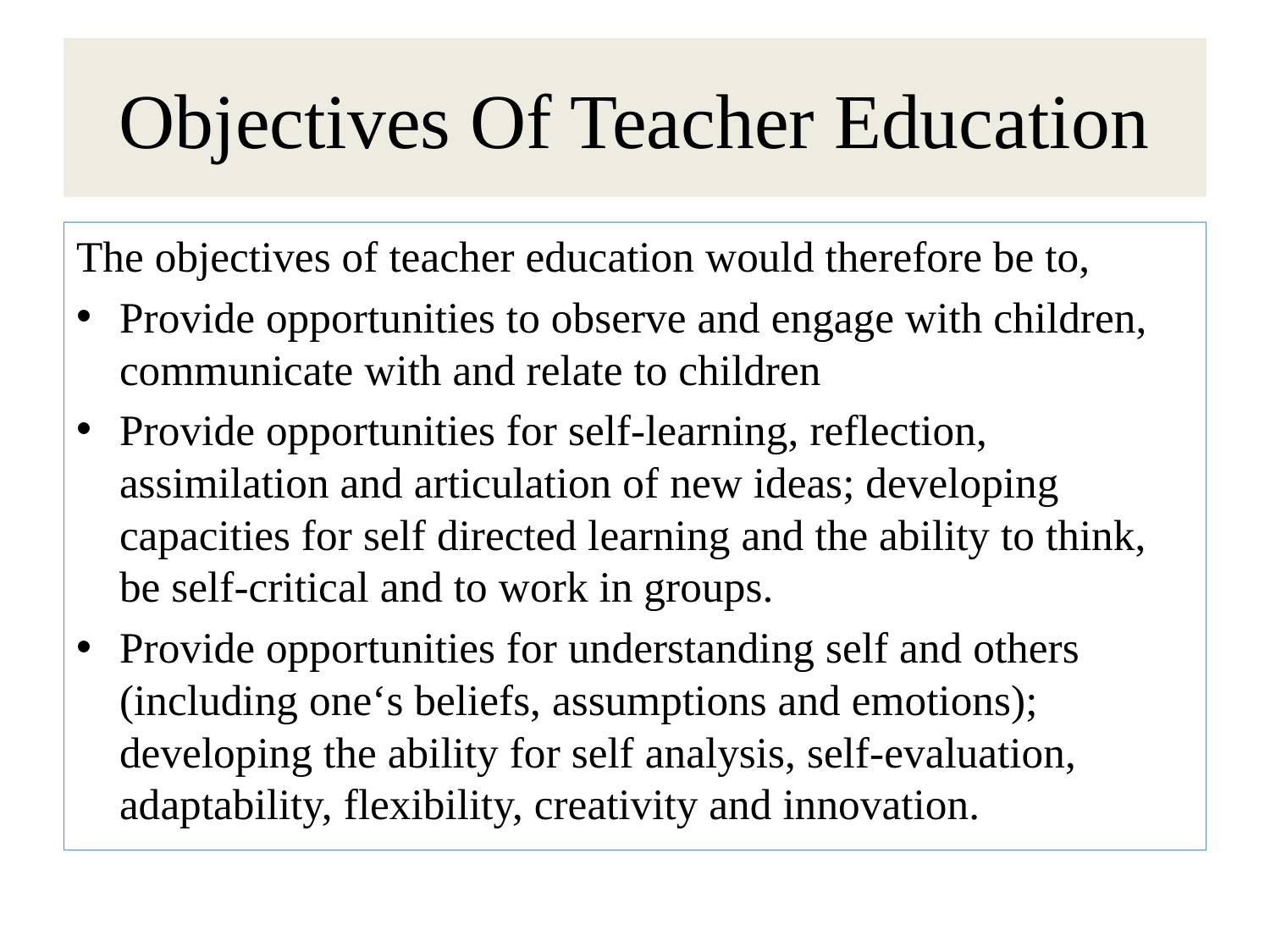

# Objectives Of Teacher Education
The objectives of teacher education would therefore be to,
Provide opportunities to observe and engage with children, communicate with and relate to children
Provide opportunities for self-learning, reflection, assimilation and articulation of new ideas; developing capacities for self directed learning and the ability to think, be self-critical and to work in groups.
Provide opportunities for understanding self and others (including one‘s beliefs, assumptions and emotions); developing the ability for self analysis, self-evaluation, adaptability, flexibility, creativity and innovation.